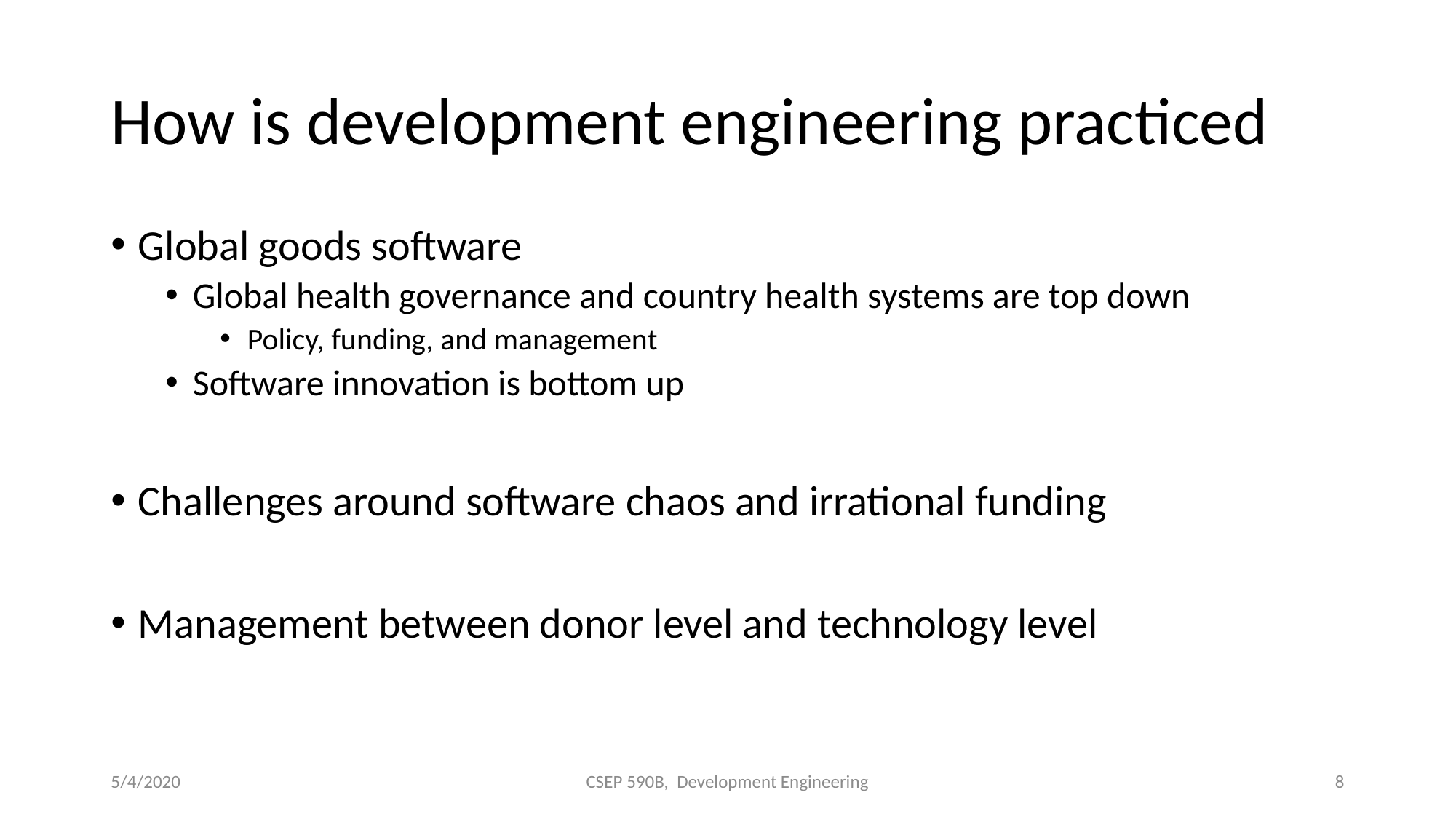

# How is development engineering practiced
Global goods software
Global health governance and country health systems are top down
Policy, funding, and management
Software innovation is bottom up

Challenges around software chaos and irrational funding

Management between donor level and technology level

5/4/2020
CSEP 590B,  Development Engineering
8